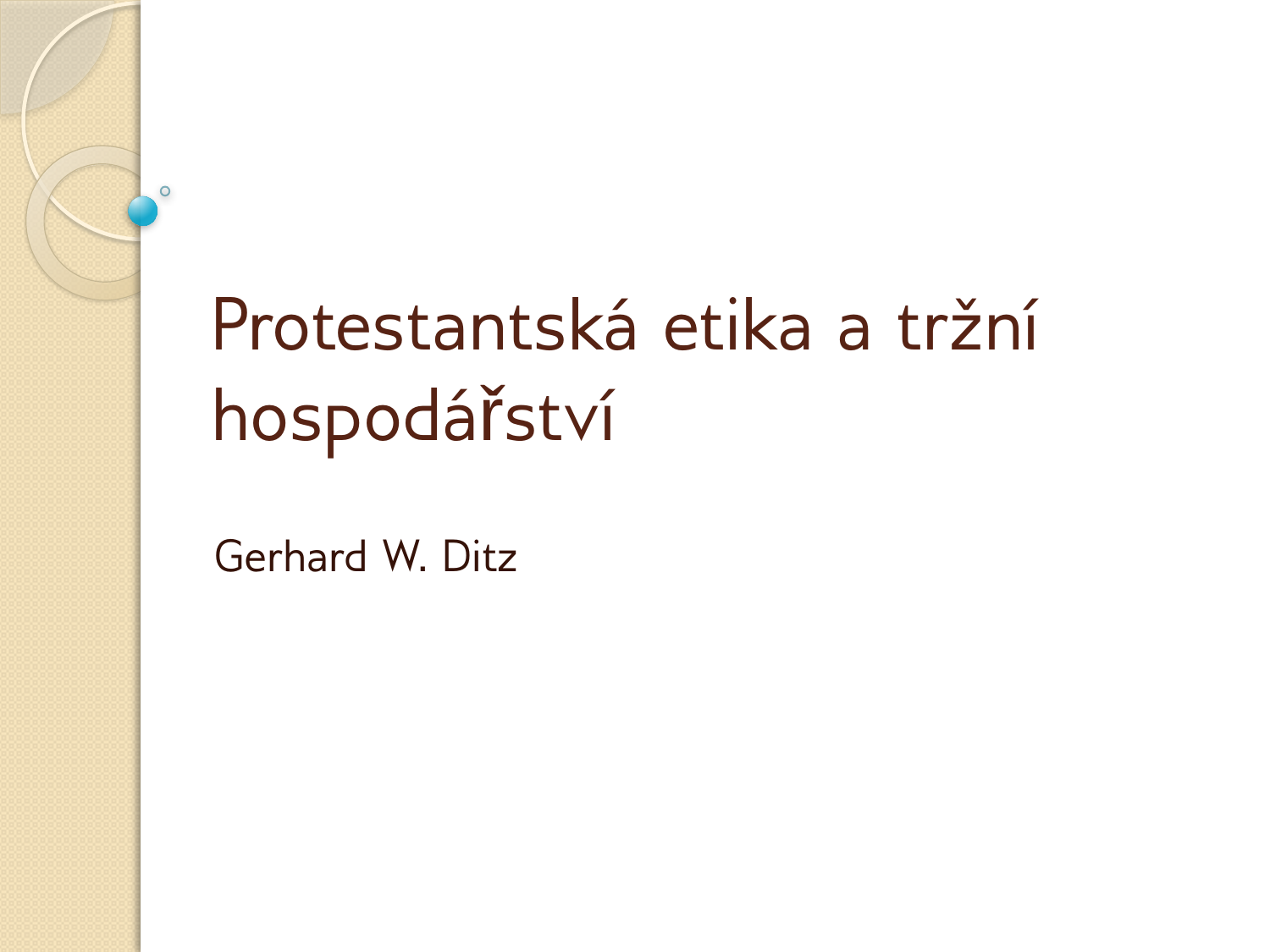

# Protestantská etika a tržní hospodářství
Gerhard W. Ditz